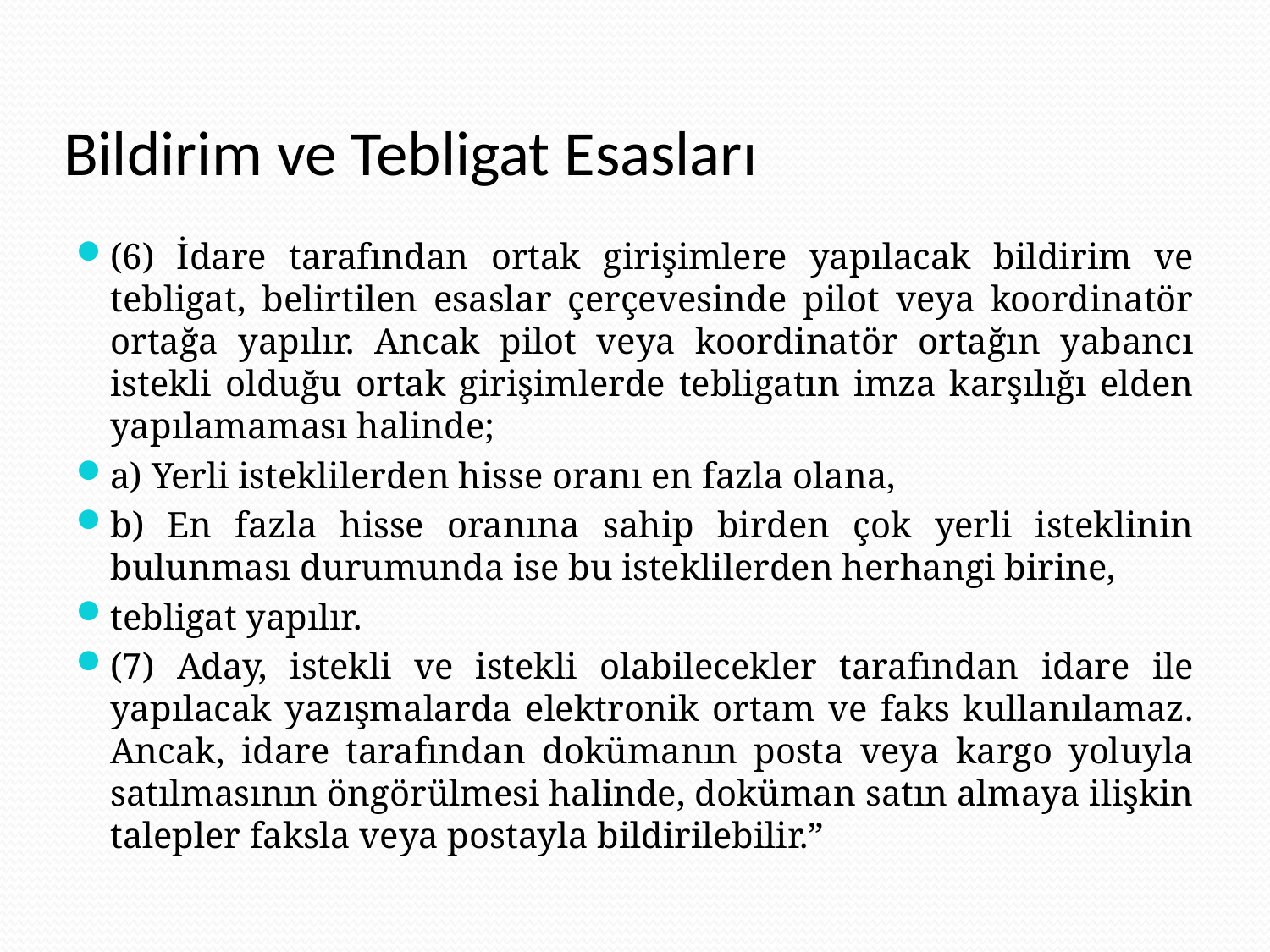

# Bildirim ve Tebligat Esasları
(6) İdare tarafından ortak girişimlere yapılacak bildirim ve tebligat, belirtilen esaslar çerçevesinde pilot veya koordinatör ortağa yapılır. Ancak pilot veya koordinatör ortağın yabancı istekli olduğu ortak girişimlerde tebligatın imza karşılığı elden yapılamaması halinde;
a) Yerli isteklilerden hisse oranı en fazla olana,
b) En fazla hisse oranına sahip birden çok yerli isteklinin bulunması durumunda ise bu isteklilerden herhangi birine,
tebligat yapılır.
(7) Aday, istekli ve istekli olabilecekler tarafından idare ile yapılacak yazışmalarda elektronik ortam ve faks kullanılamaz. Ancak, idare tarafından dokümanın posta veya kargo yoluyla satılmasının öngörülmesi halinde, doküman satın almaya ilişkin talepler faksla veya postayla bildirilebilir.”